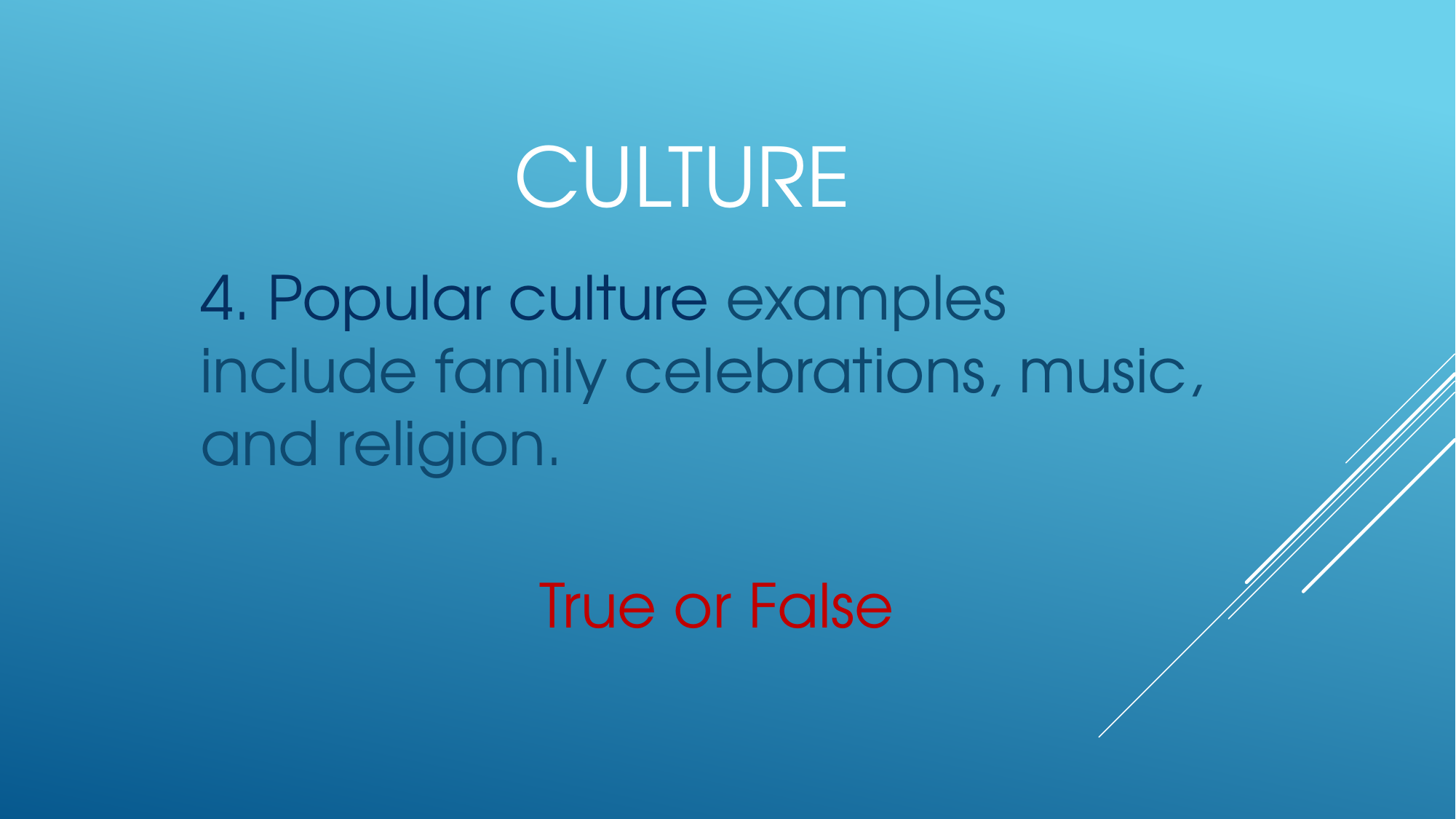

# Culture
4. Popular culture examples include family celebrations, music, and religion.

True or False